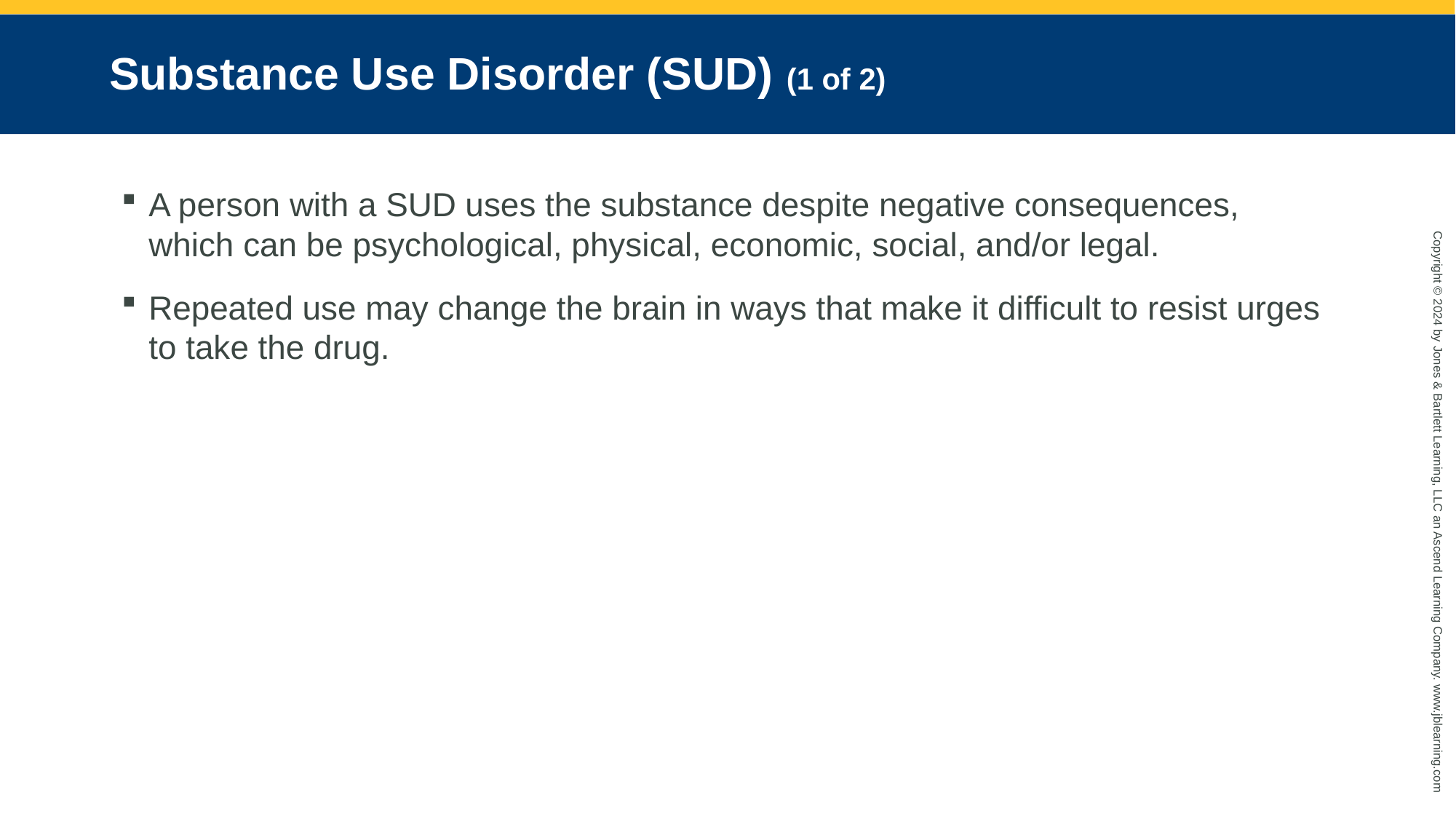

# Substance Use Disorder (SUD) (1 of 2)
A person with a SUD uses the substance despite negative consequences, which can be psychological, physical, economic, social, and/or legal.
Repeated use may change the brain in ways that make it difficult to resist urges to take the drug.